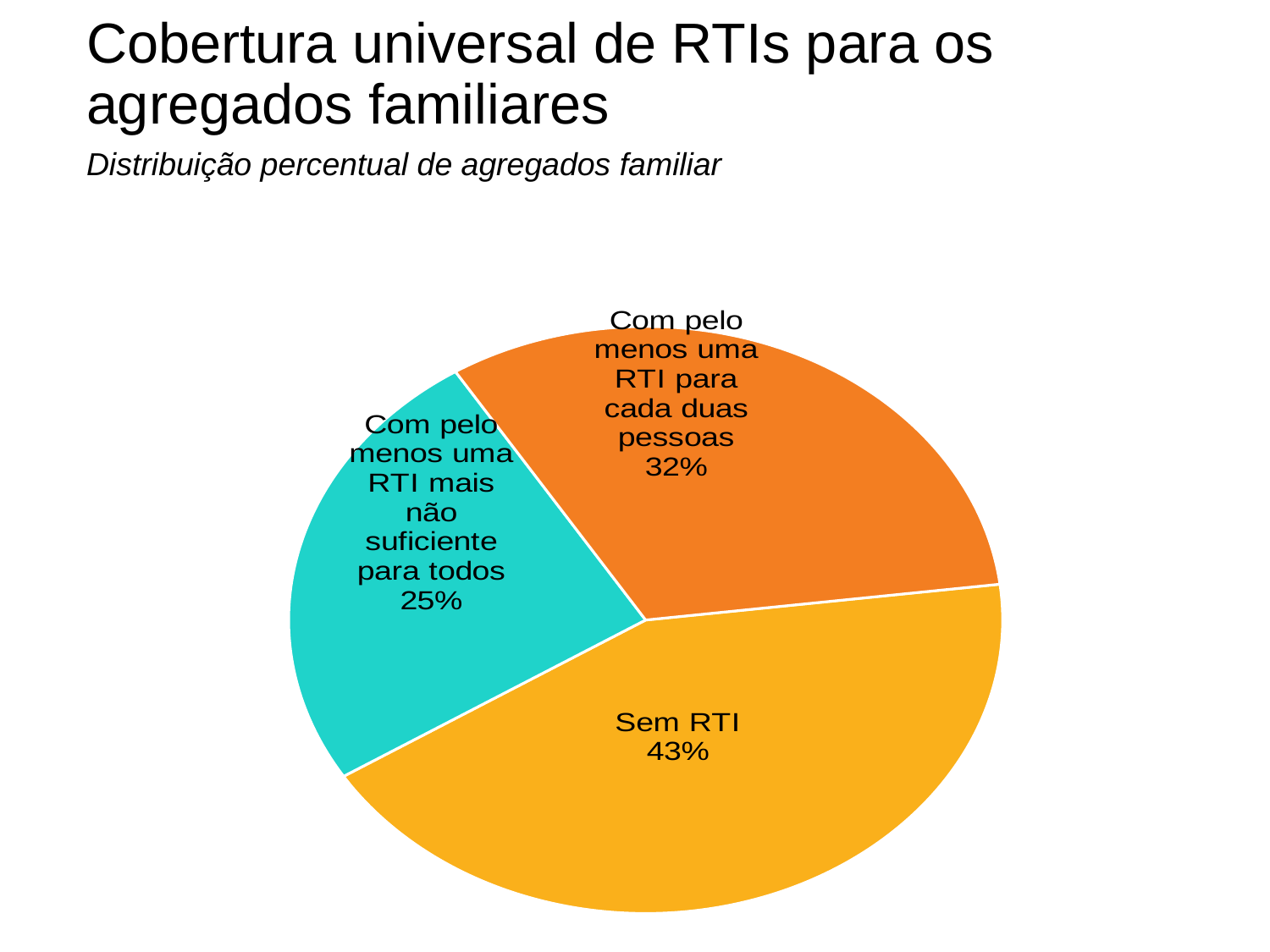

Cobertura universal de RTIs para os agregados familiares
Distribuição percentual de agregados familiar

### Chart

| Category | Sales |
|---|---|
| Sem RTI | 43.0 |
| Com pelo menos uma RTI mais não suficiente para todos | 25.0 |
| Com pelo menos uma RTI para cada duas pessoas | 32.0 |